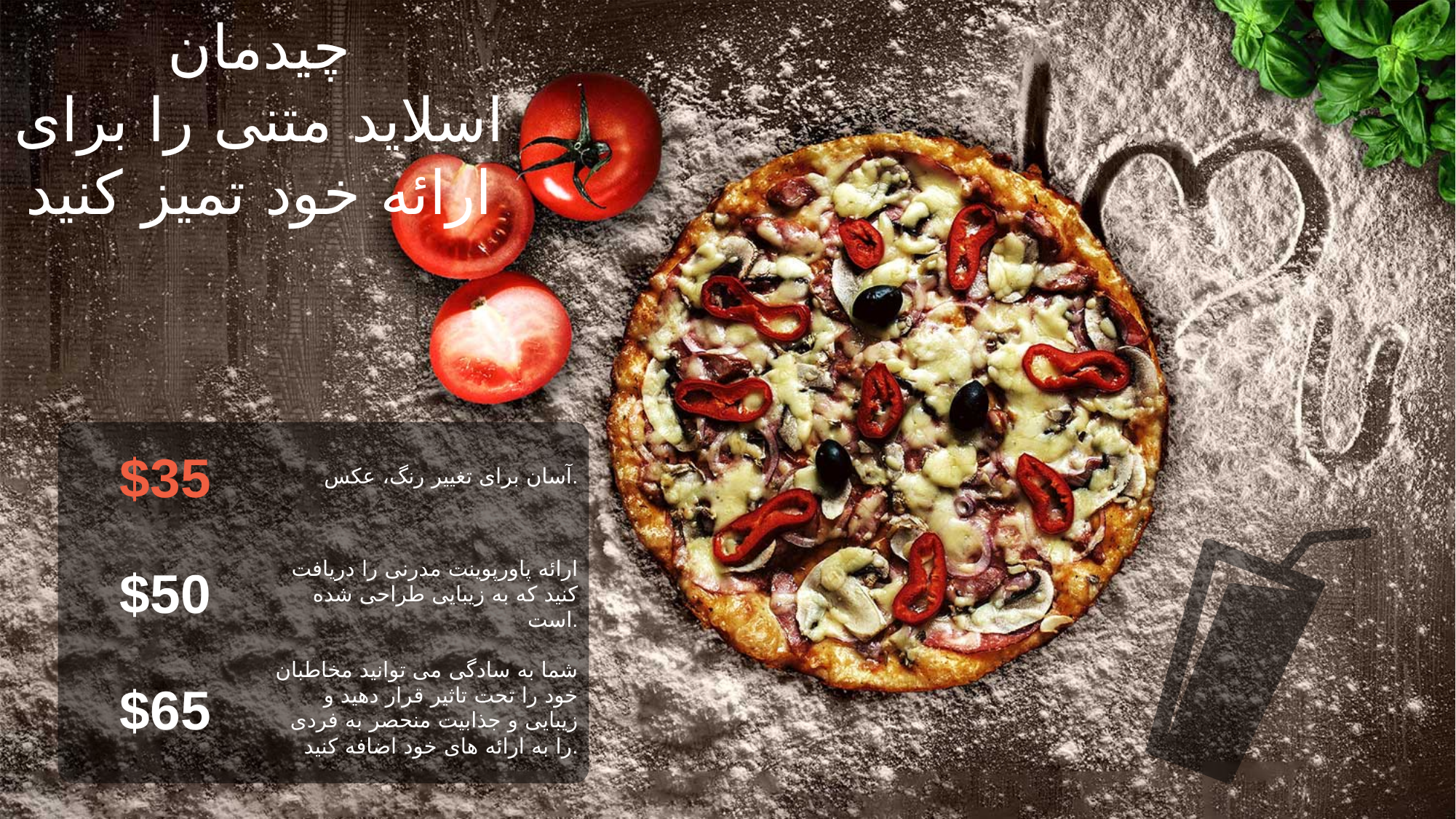

چیدمان
اسلاید متنی را برای ارائه خود تمیز کنید

$35
آسان برای تغییر رنگ، عکس.

ارائه پاورپوینت مدرنی را دریافت کنید که به زیبایی طراحی شده است.
$50
شما به سادگی می توانید مخاطبان خود را تحت تاثیر قرار دهید و زیبایی و جذابیت منحصر به فردی را به ارائه های خود اضافه کنید.
$65